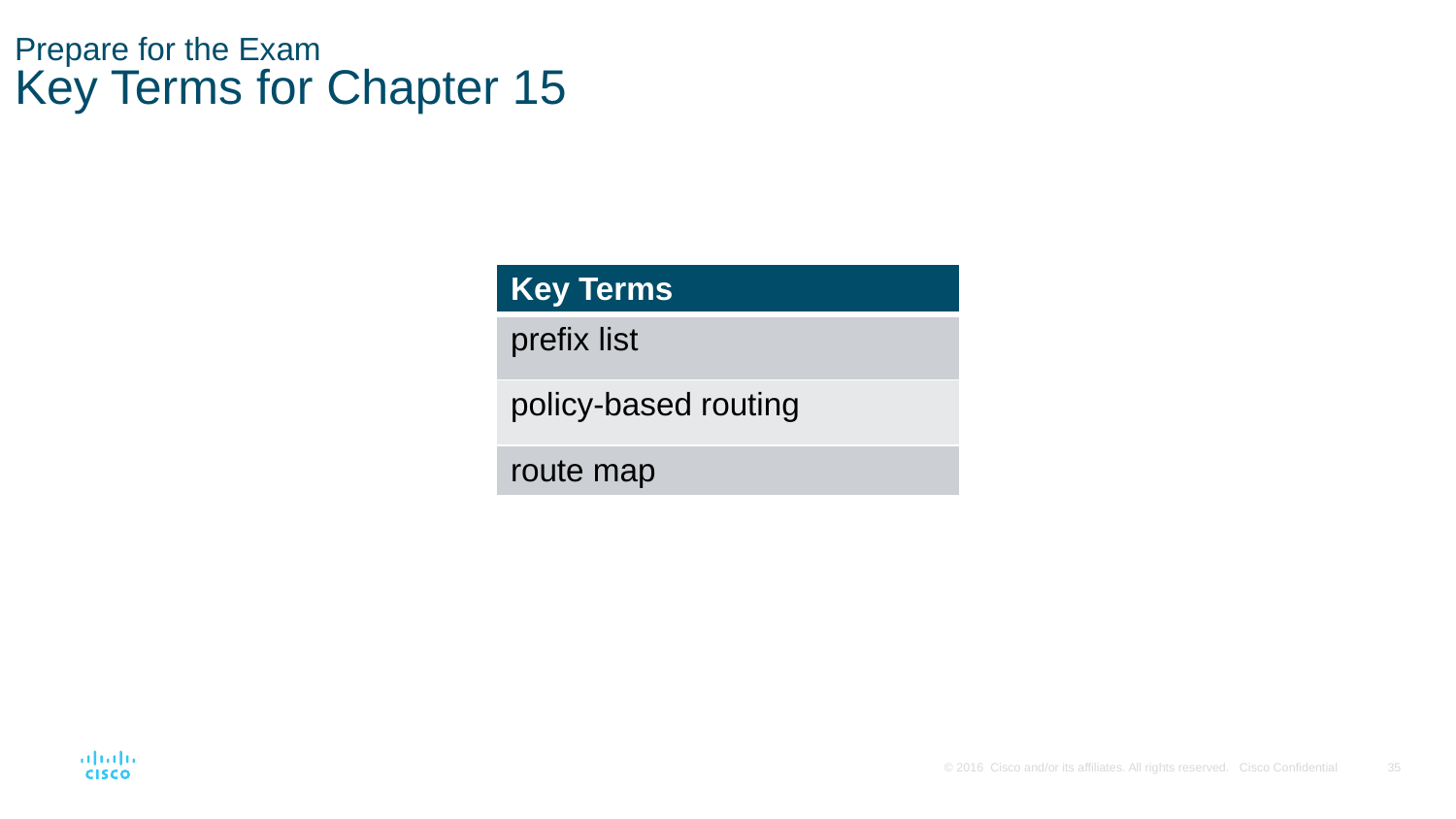

# Prepare for the Exam Key Terms for Chapter 15
| Key Terms |
| --- |
| prefix list |
| policy-based routing |
| route map |